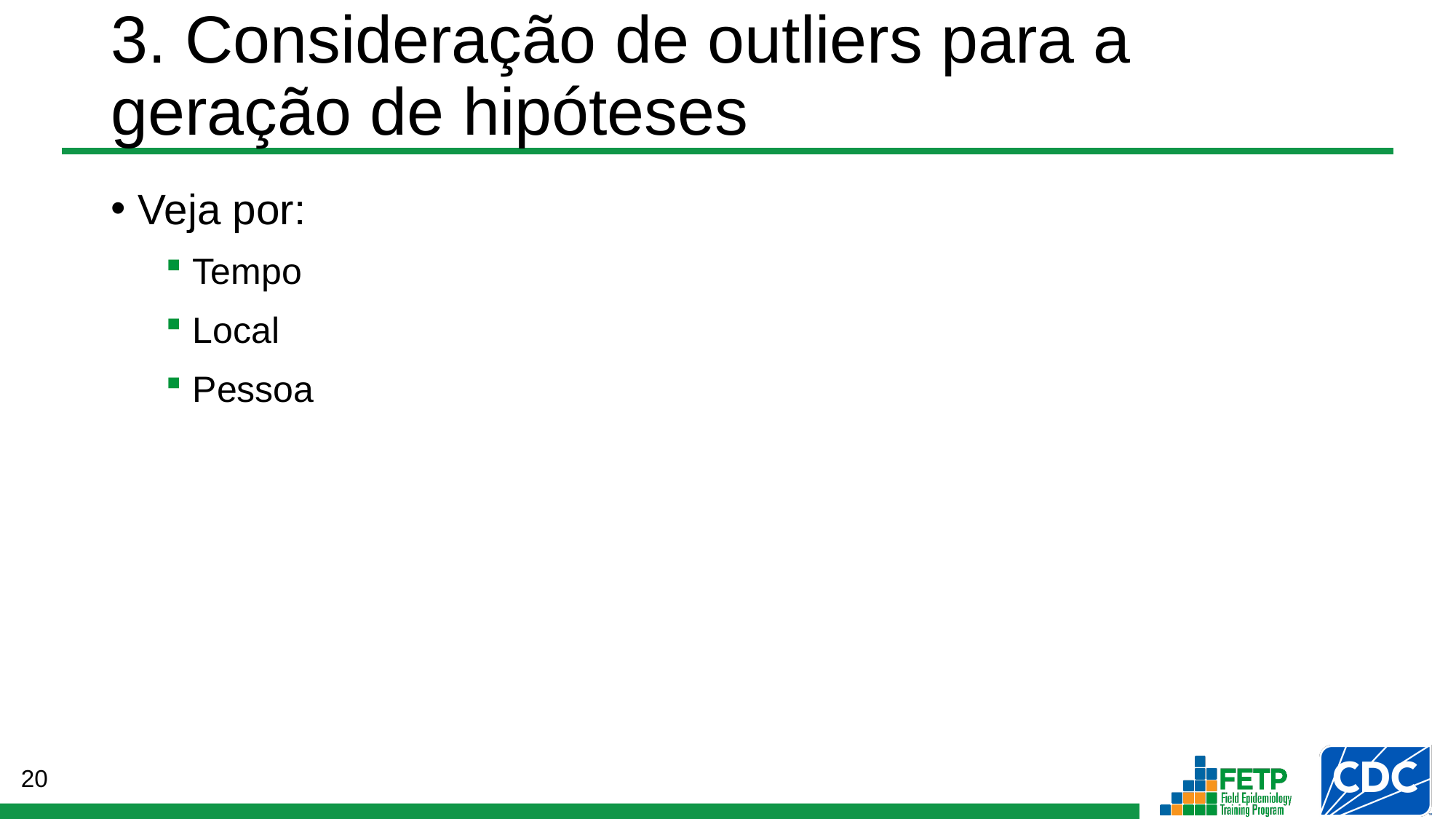

# 3. Consideração de outliers para a geração de hipóteses
Veja por:
Tempo
Local
Pessoa